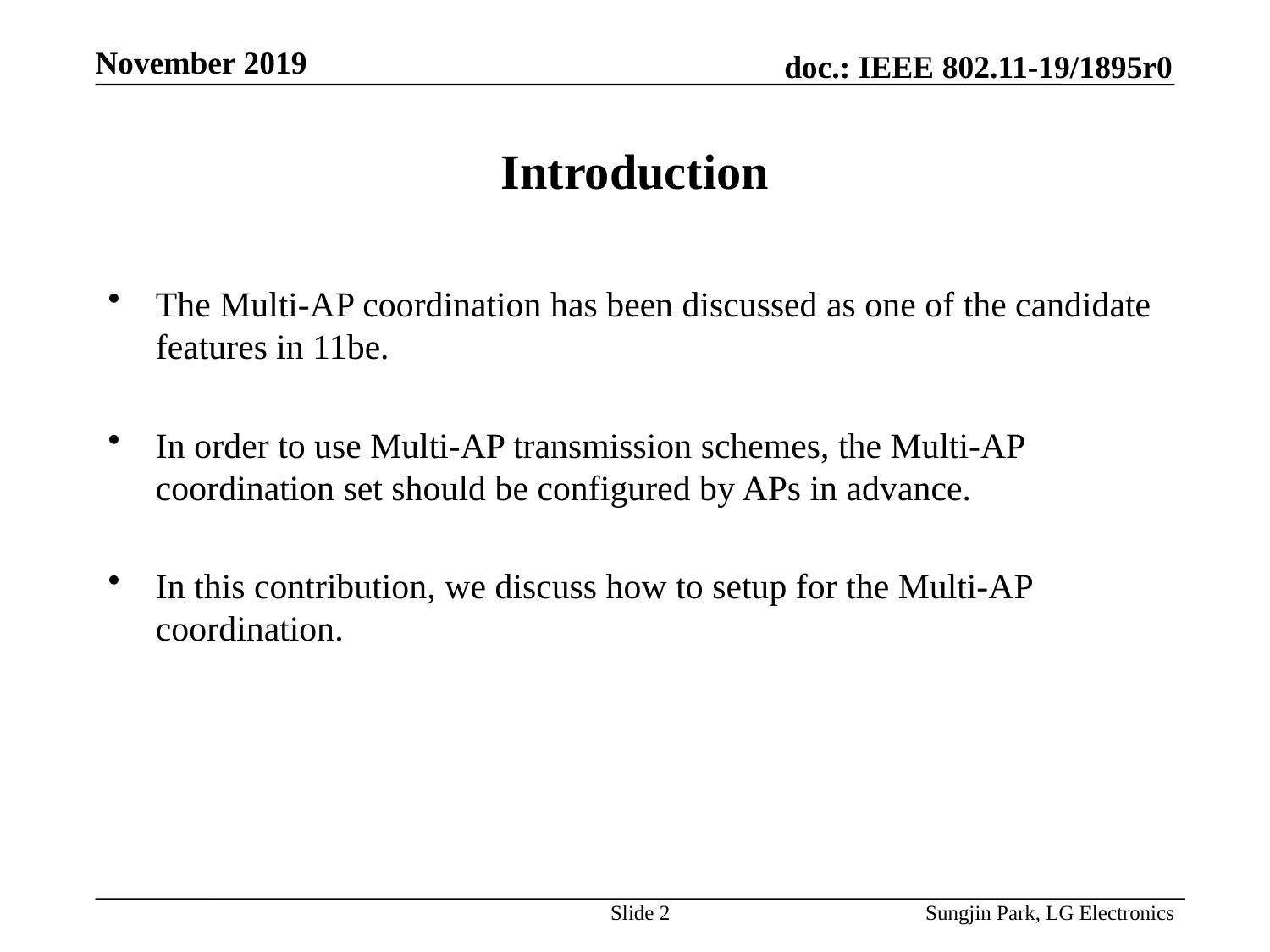

# Introduction
The Multi-AP coordination has been discussed as one of the candidate features in 11be.

In order to use Multi-AP transmission schemes, the Multi-AP coordination set should be configured by APs in advance.

In this contribution, we discuss how to setup for the Multi-AP coordination.
Slide 2